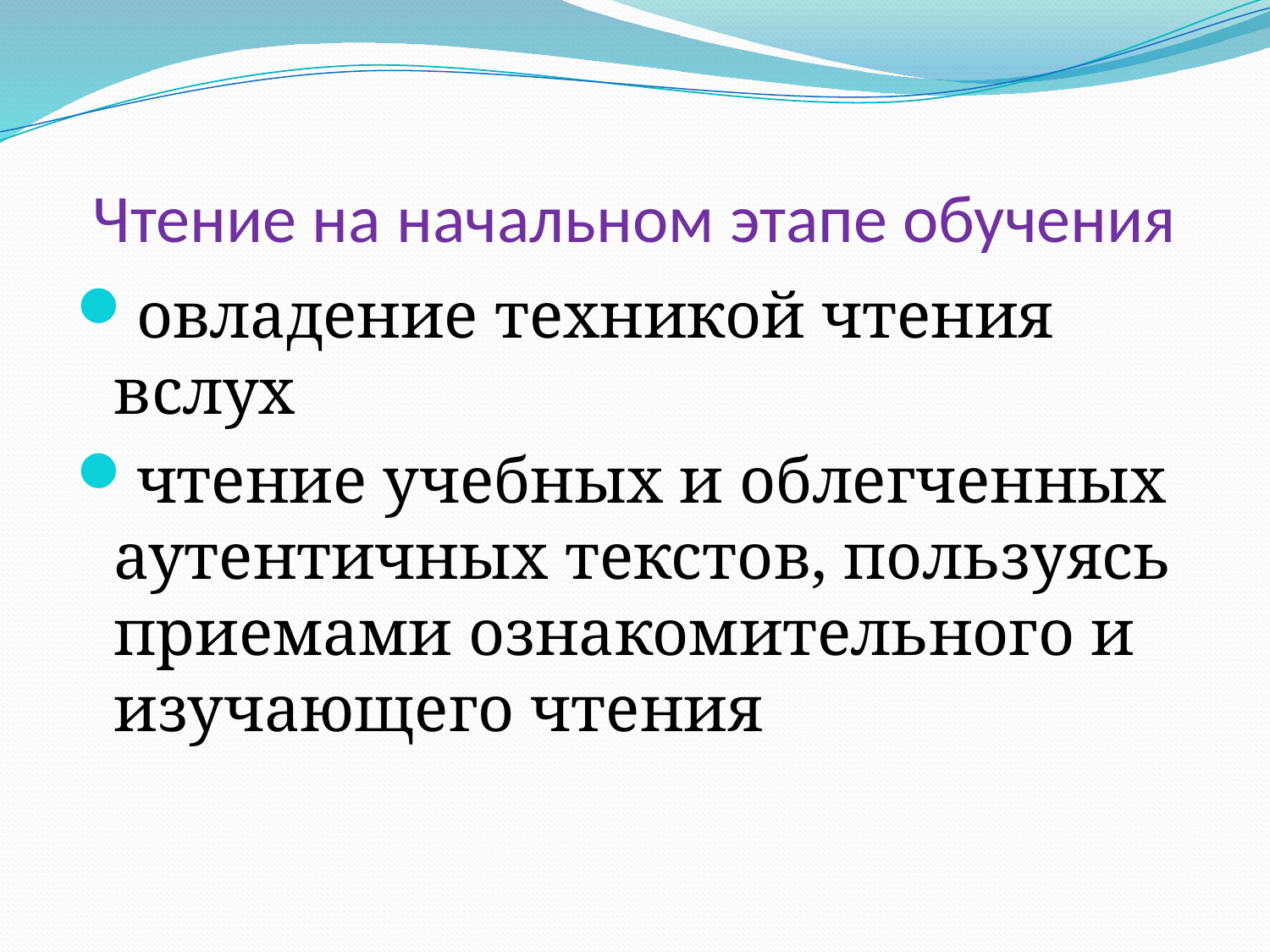

# Чтение на начальном этапе обучения
овладение техникой чтения вслух
чтение учебных и облегченных аутентичных текстов, пользуясь приемами ознакомительного и изучающего чтения